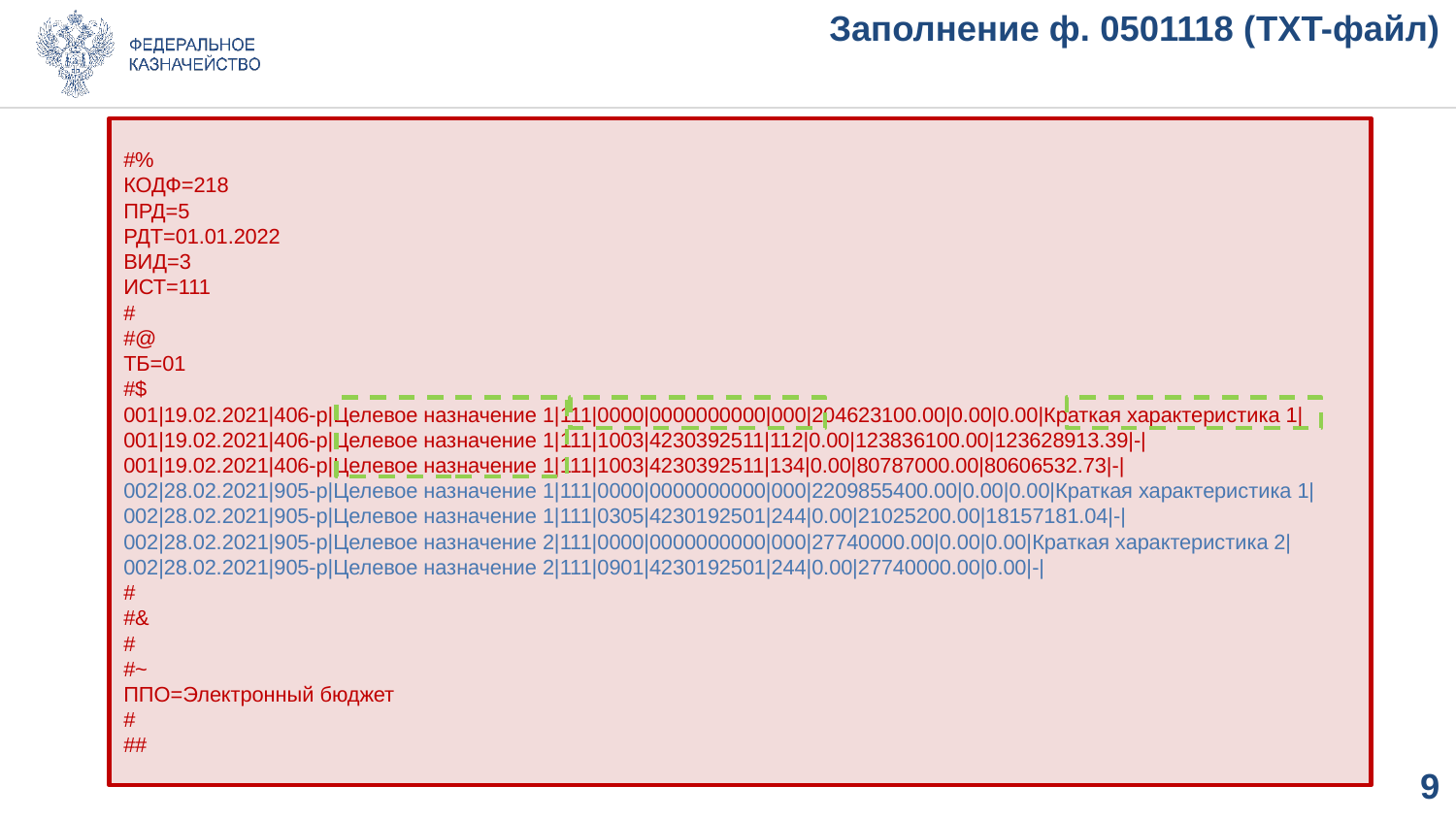

# Заполнение ф. 0501118 (TXT-файл)
#%
КОДФ=218
ПРД=5
РДТ=01.01.2022
ВИД=3
ИСТ=111
#
#@
ТБ=01
#$
001|19.02.2021|406-р|Целевое назначение 1|111|0000|0000000000|000|204623100.00|0.00|0.00|Краткая характеристика 1|
001|19.02.2021|406-р|Целевое назначение 1|111|1003|4230392511|112|0.00|123836100.00|123628913.39|-|
001|19.02.2021|406-р|Целевое назначение 1|111|1003|4230392511|134|0.00|80787000.00|80606532.73|-|
002|28.02.2021|905-р|Целевое назначение 1|111|0000|0000000000|000|2209855400.00|0.00|0.00|Краткая характеристика 1|
002|28.02.2021|905-р|Целевое назначение 1|111|0305|4230192501|244|0.00|21025200.00|18157181.04|-|
002|28.02.2021|905-р|Целевое назначение 2|111|0000|0000000000|000|27740000.00|0.00|0.00|Краткая характеристика 2|
002|28.02.2021|905-р|Целевое назначение 2|111|0901|4230192501|244|0.00|27740000.00|0.00|-|
#
#&
#
#~
ППО=Электронный бюджет
#
##

9